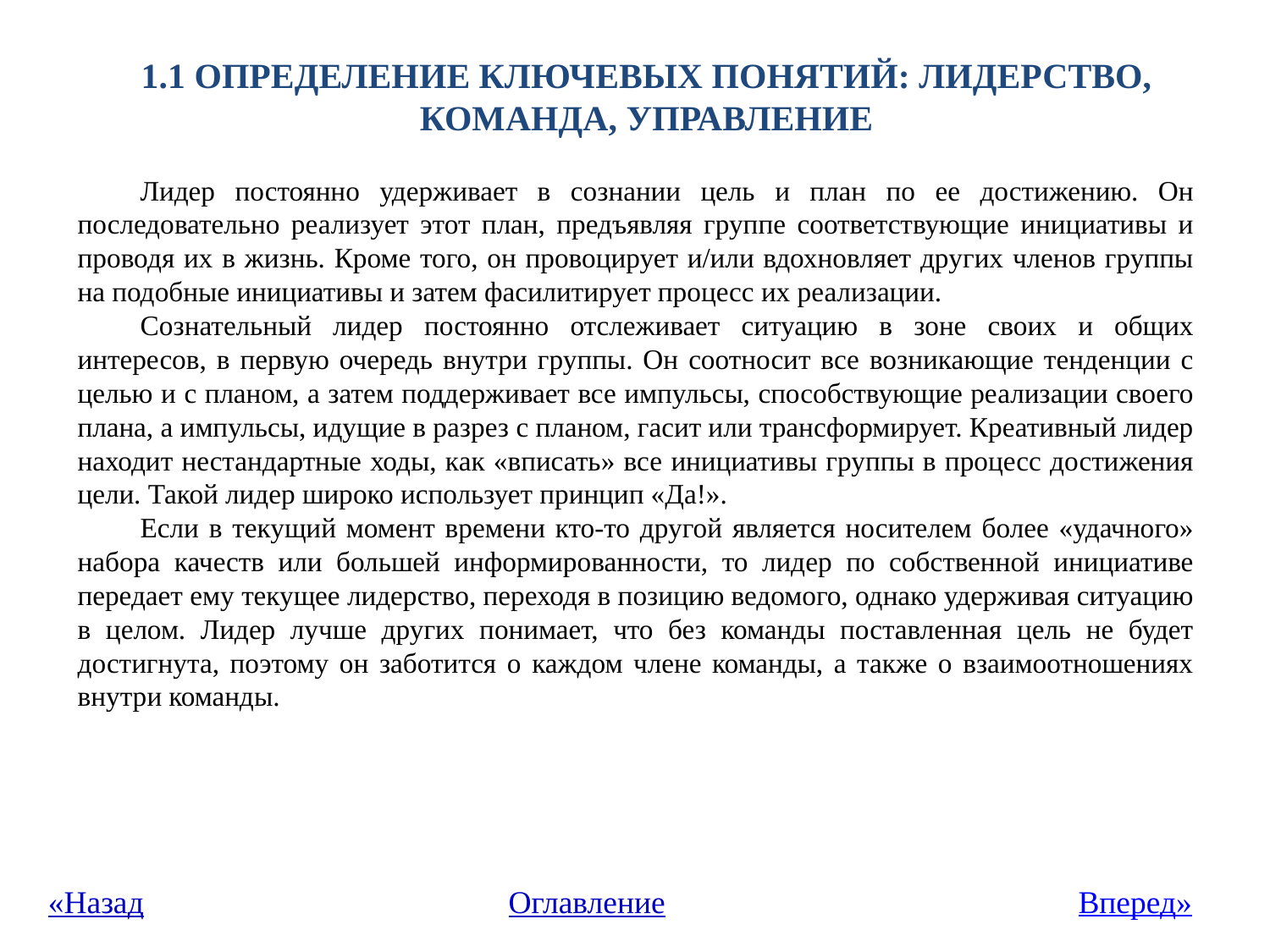

# 1.1 Определение ключевых понятий: лидерство, команда, управление
Лидер постоянно удерживает в сознании цель и план по ее достижению. Он последовательно реализует этот план, предъявляя группе соответствующие инициативы и проводя их в жизнь. Кроме того, он провоцирует и/или вдохновляет других членов группы на подобные инициативы и затем фасилитирует процесс их реализации.
Сознательный лидер постоянно отслеживает ситуацию в зоне своих и общих интересов, в первую очередь внутри группы. Он соотносит все возникающие тенденции с целью и с планом, а затем поддерживает все импульсы, способствующие реализации своего плана, а импульсы, идущие в разрез с планом, гасит или трансформирует. Креативный лидер находит нестандартные ходы, как «вписать» все инициативы группы в процесс достижения цели. Такой лидер широко использует принцип «Да!».
Если в текущий момент времени кто-то другой является носителем более «удачного» набора качеств или большей информированности, то лидер по собственной инициативе передает ему текущее лидерство, переходя в позицию ведомого, однако удерживая ситуацию в целом. Лидер лучше других понимает, что без команды поставленная цель не будет достигнута, поэтому он заботится о каждом члене команды, а также о взаимоотношениях внутри команды.

Вперед»
«Назад
Оглавление